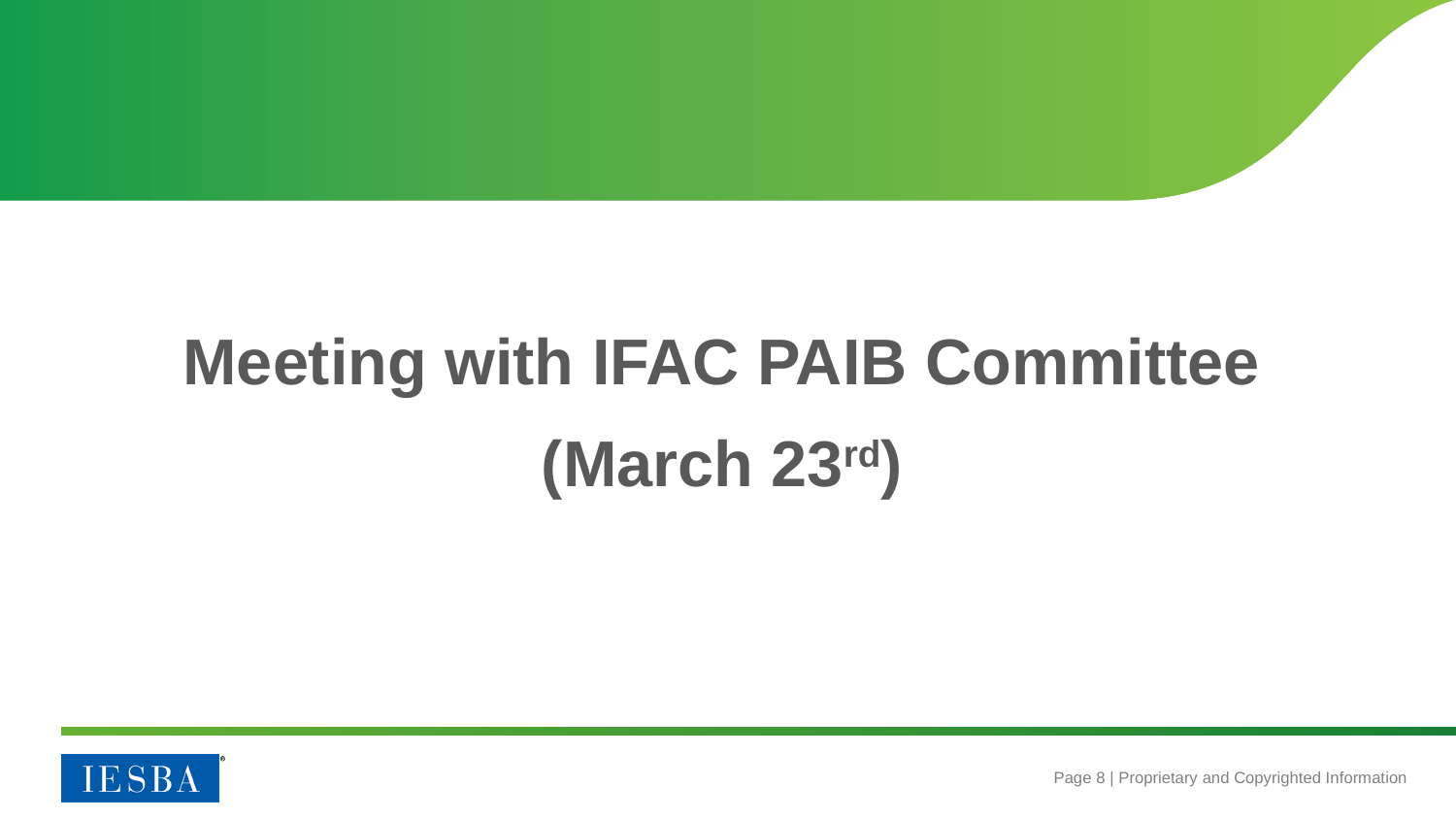

Meeting with IFAC PAIB Committee
(March 23rd)